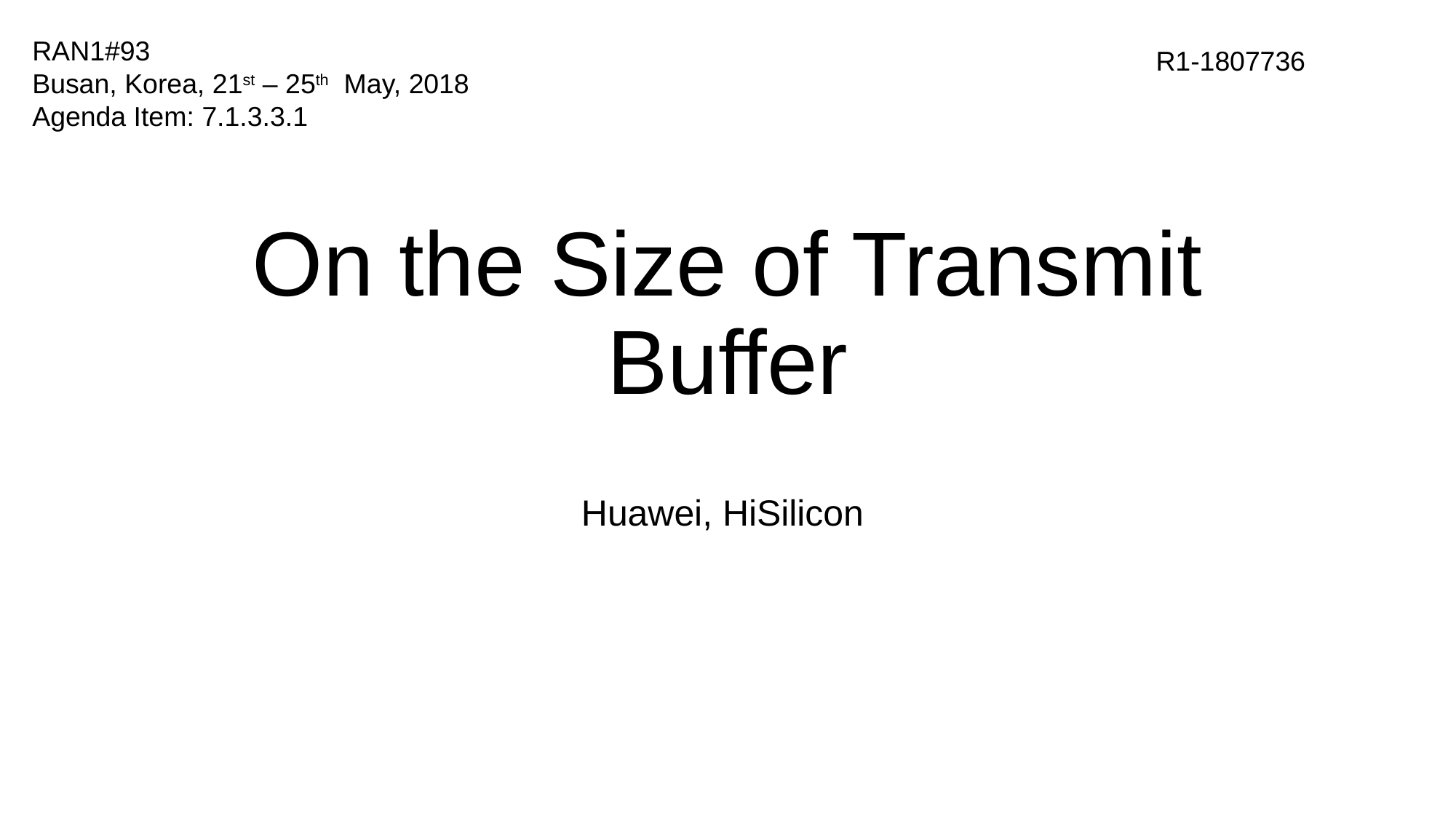

RAN1#93
Busan, Korea, 21st – 25th  May, 2018
Agenda Item: 7.1.3.3.1
R1-1807736
# On the Size of Transmit Buffer

Huawei, HiSilicon